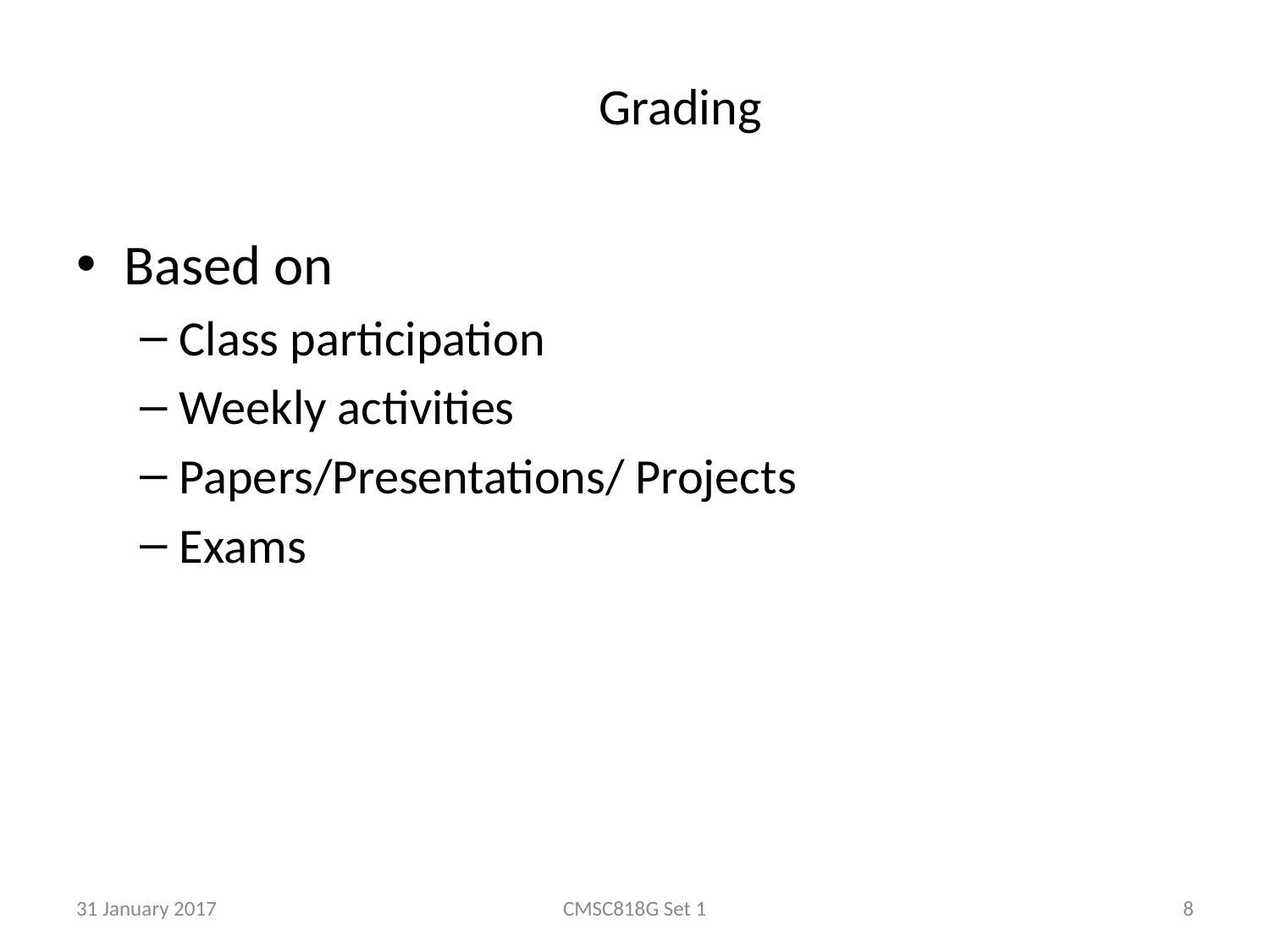

# Grading
Based on
Class participation
Weekly activities
Papers/Presentations/ Projects
Exams

31 January 2017
CMSC818G Set 1
8